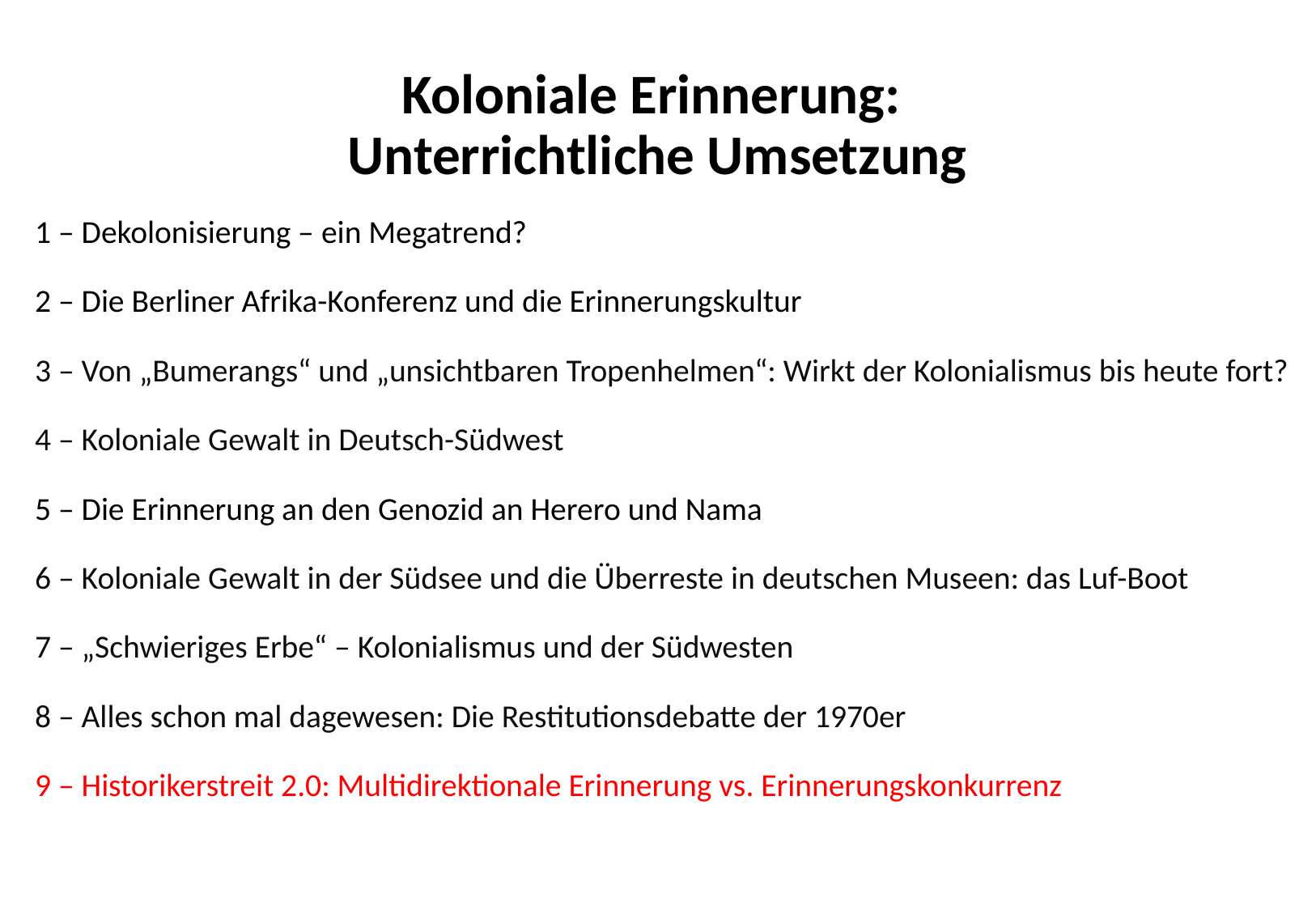

# Koloniale Erinnerung: Unterrichtliche Umsetzung
1 – Dekolonisierung – ein Megatrend?

2 – Die Berliner Afrika-Konferenz und die Erinnerungskultur

3 – Von „Bumerangs“ und „unsichtbaren Tropenhelmen“: Wirkt der Kolonialismus bis heute fort?

4 – Koloniale Gewalt in Deutsch-Südwest

5 – Die Erinnerung an den Genozid an Herero und Nama

6 – Koloniale Gewalt in der Südsee und die Überreste in deutschen Museen: das Luf-Boot

7 – „Schwieriges Erbe“ – Kolonialismus und der Südwesten

8 – Alles schon mal dagewesen: Die Restitutionsdebatte der 1970er

9 – Historikerstreit 2.0: Multidirektionale Erinnerung vs. Erinnerungskonkurrenz